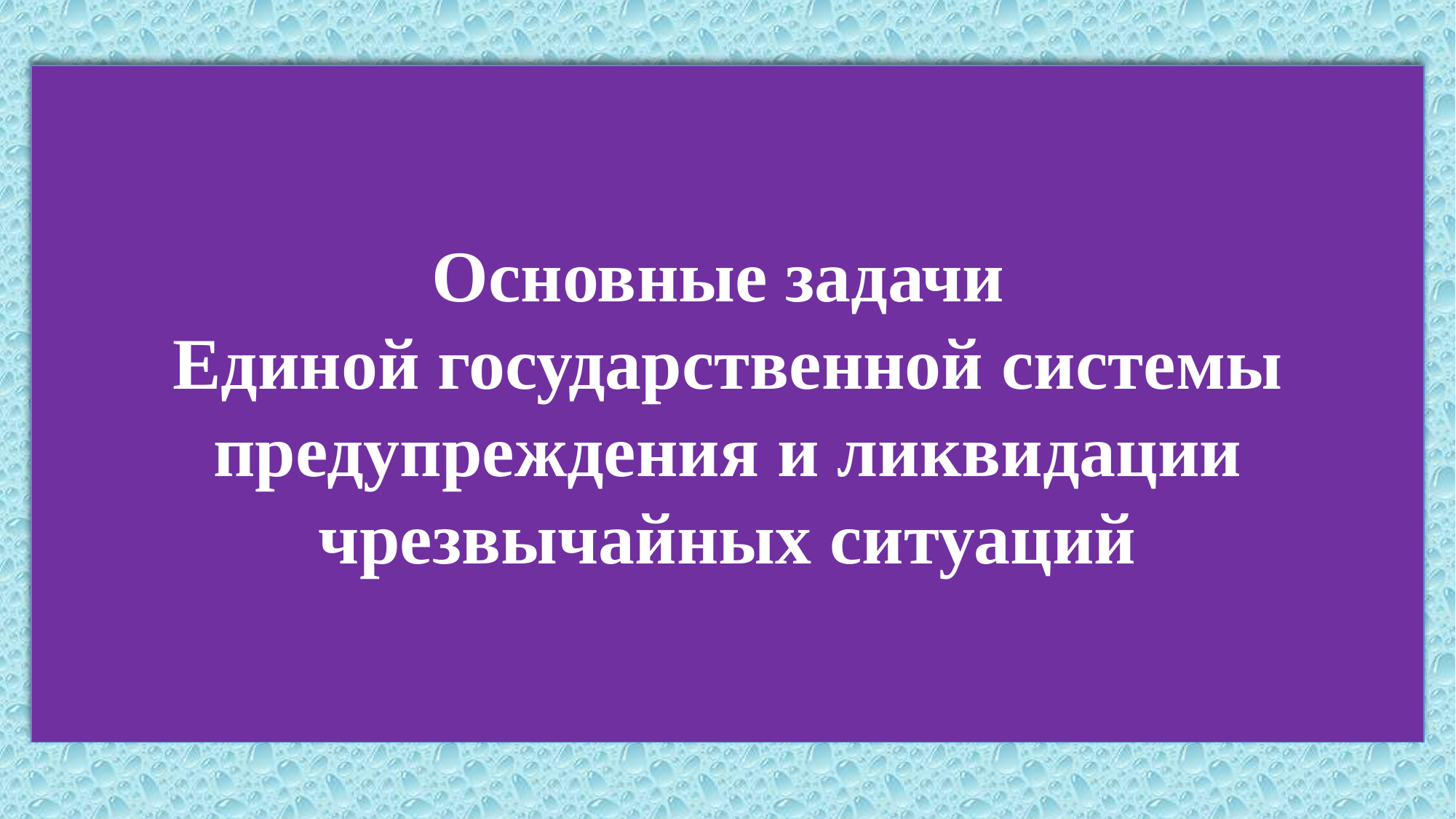

# Основные задачи Единой государственной системы предупреждения и ликвидации чрезвычайных ситуаций